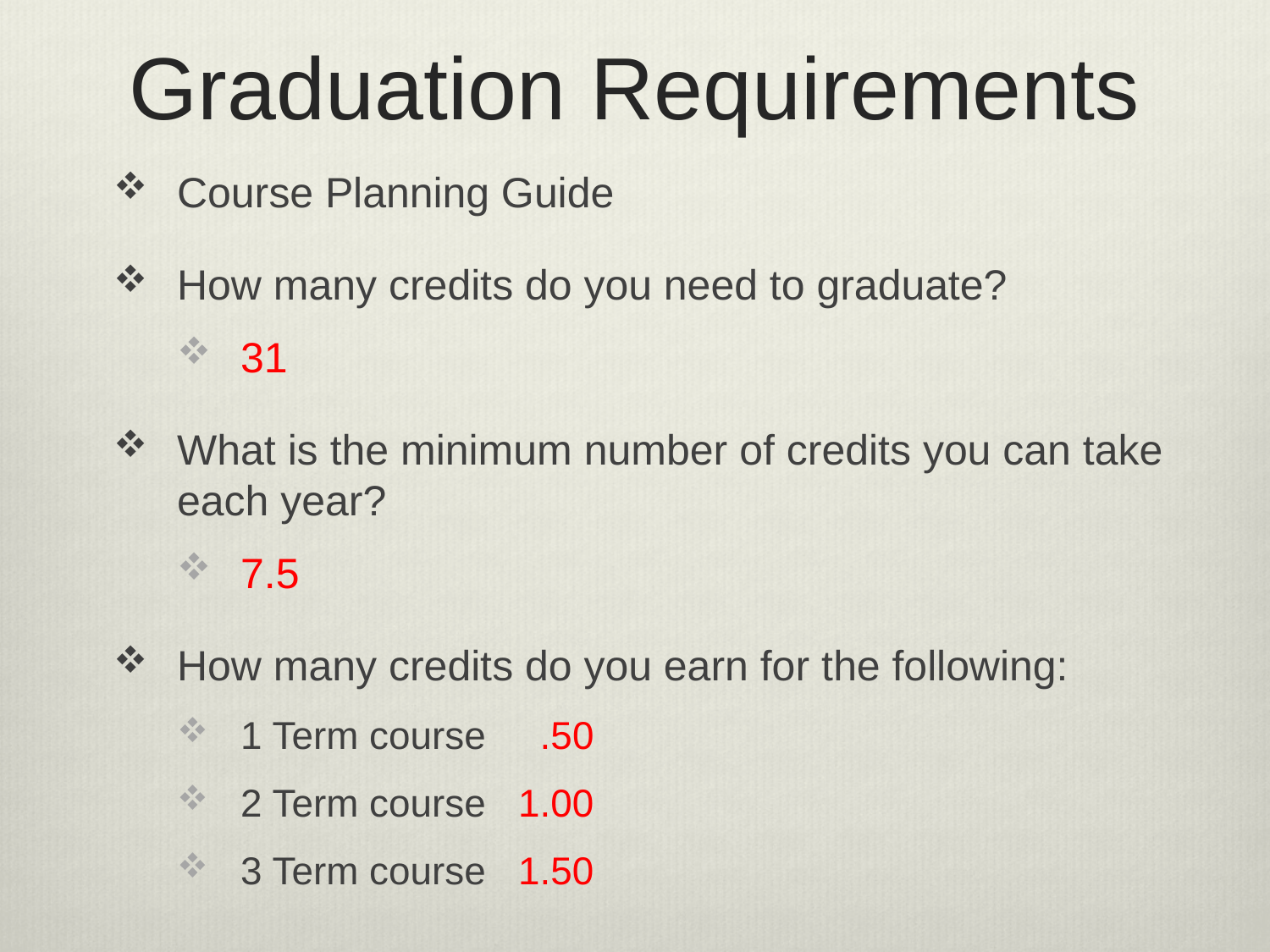

# Graduation Requirements
Course Planning Guide
How many credits do you need to graduate?
31
What is the minimum number of credits you can take each year?
7.5
How many credits do you earn for the following:
1 Term course     .50
2 Term course   1.00
3 Term course   1.50